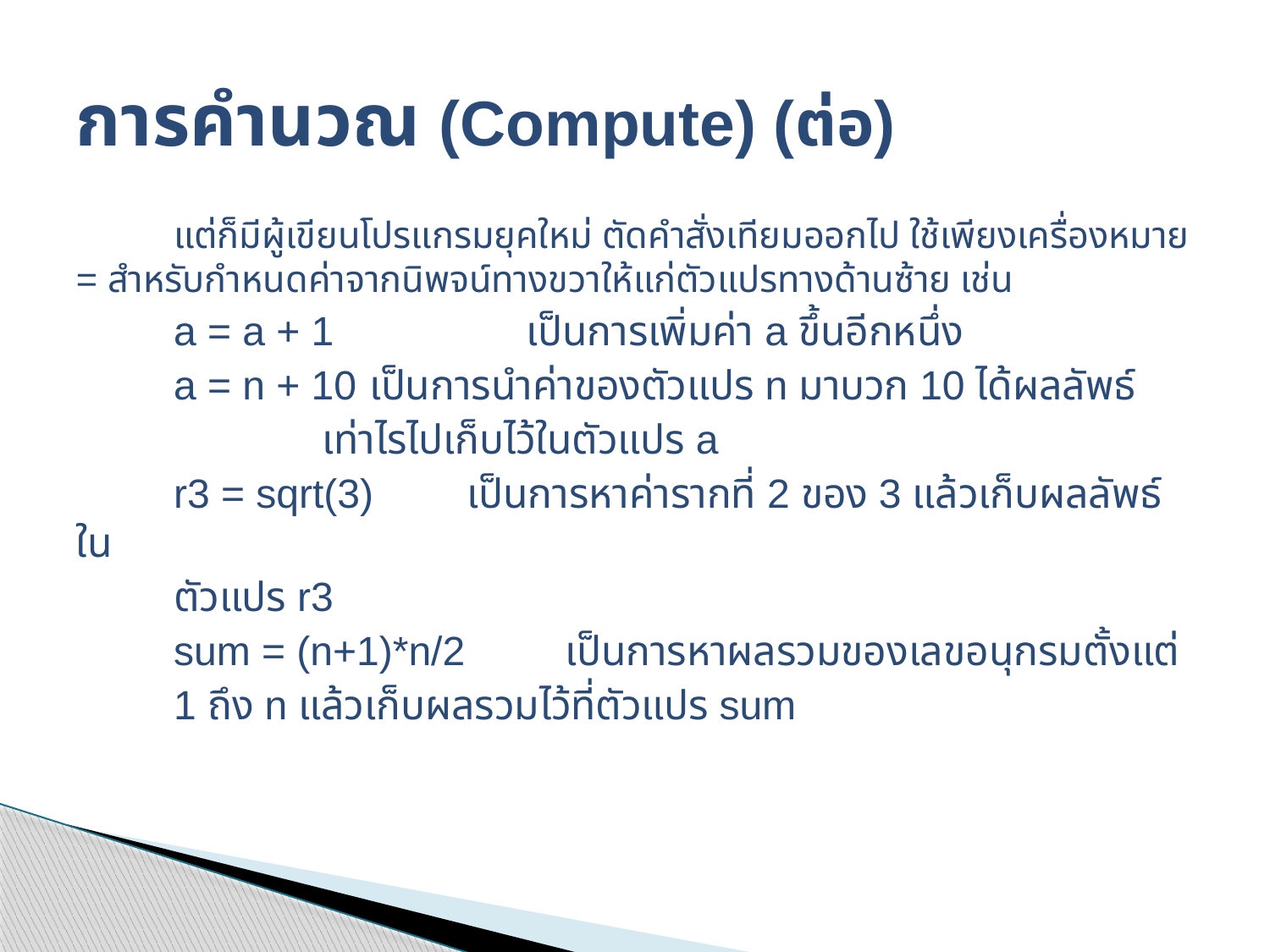

# การคำนวณ (Compute) (ต่อ)
	แต่ก็มีผู้เขียนโปรแกรมยุคใหม่ ตัดคำสั่งเทียมออกไป ใช้เพียงเครื่องหมาย = สำหรับกำหนดค่าจากนิพจน์ทางขวาให้แก่ตัวแปรทางด้านซ้าย เช่น
	a = a + 1  	              เป็นการเพิ่มค่า a ขึ้นอีกหนึ่ง
	a = n + 10	เป็นการนำค่าของตัวแปร n มาบวก 10 ได้ผลลัพธ์
			              เท่าไรไปเก็บไว้ในตัวแปร a
	r3 = sqrt(3)	เป็นการหาค่ารากที่ 2 ของ 3 แล้วเก็บผลลัพธ์ใน
			ตัวแปร r3
	sum = (n+1)*n/2 	เป็นการหาผลรวมของเลขอนุกรมตั้งแต่
				1 ถึง n แล้วเก็บผลรวมไว้ที่ตัวแปร sum